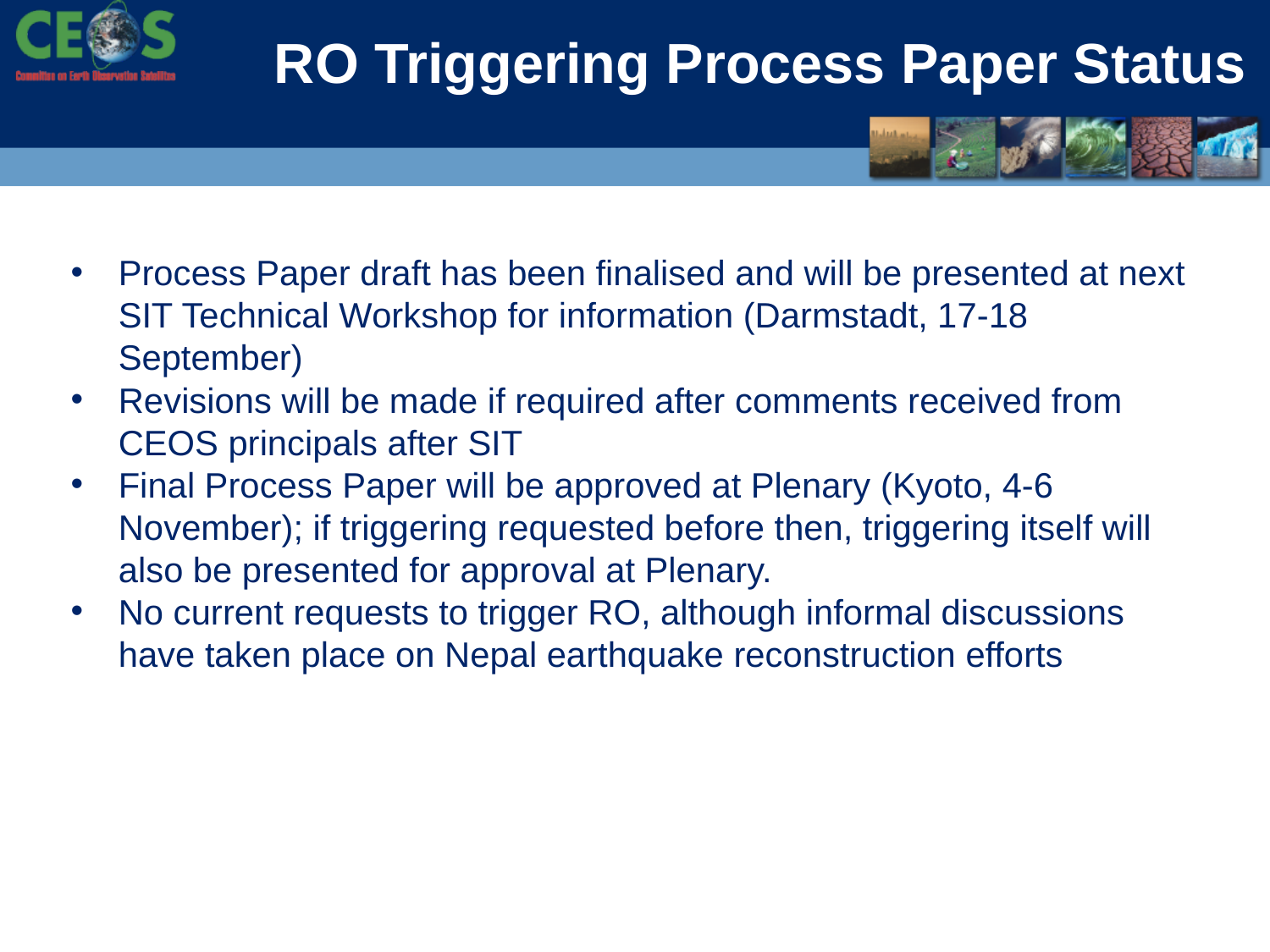

# RO Triggering Process Paper Status
Process Paper draft has been finalised and will be presented at next SIT Technical Workshop for information (Darmstadt, 17-18 September)
Revisions will be made if required after comments received from CEOS principals after SIT
Final Process Paper will be approved at Plenary (Kyoto, 4-6 November); if triggering requested before then, triggering itself will also be presented for approval at Plenary.
No current requests to trigger RO, although informal discussions have taken place on Nepal earthquake reconstruction efforts